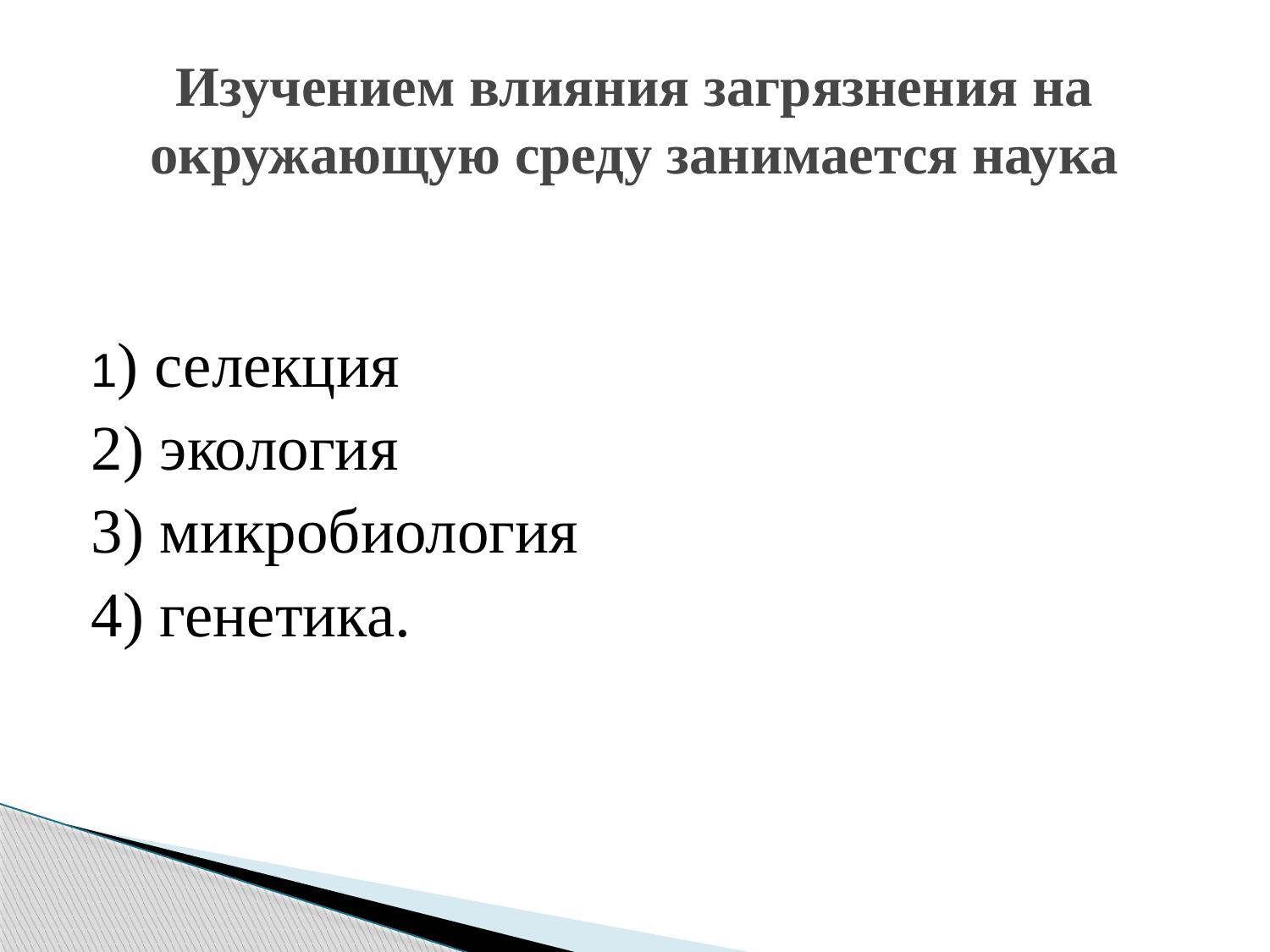

# Изучением влияния загрязнения на окружающую среду занимается наука
1) селекция
2) экология
3) микробиология
4) генетика.